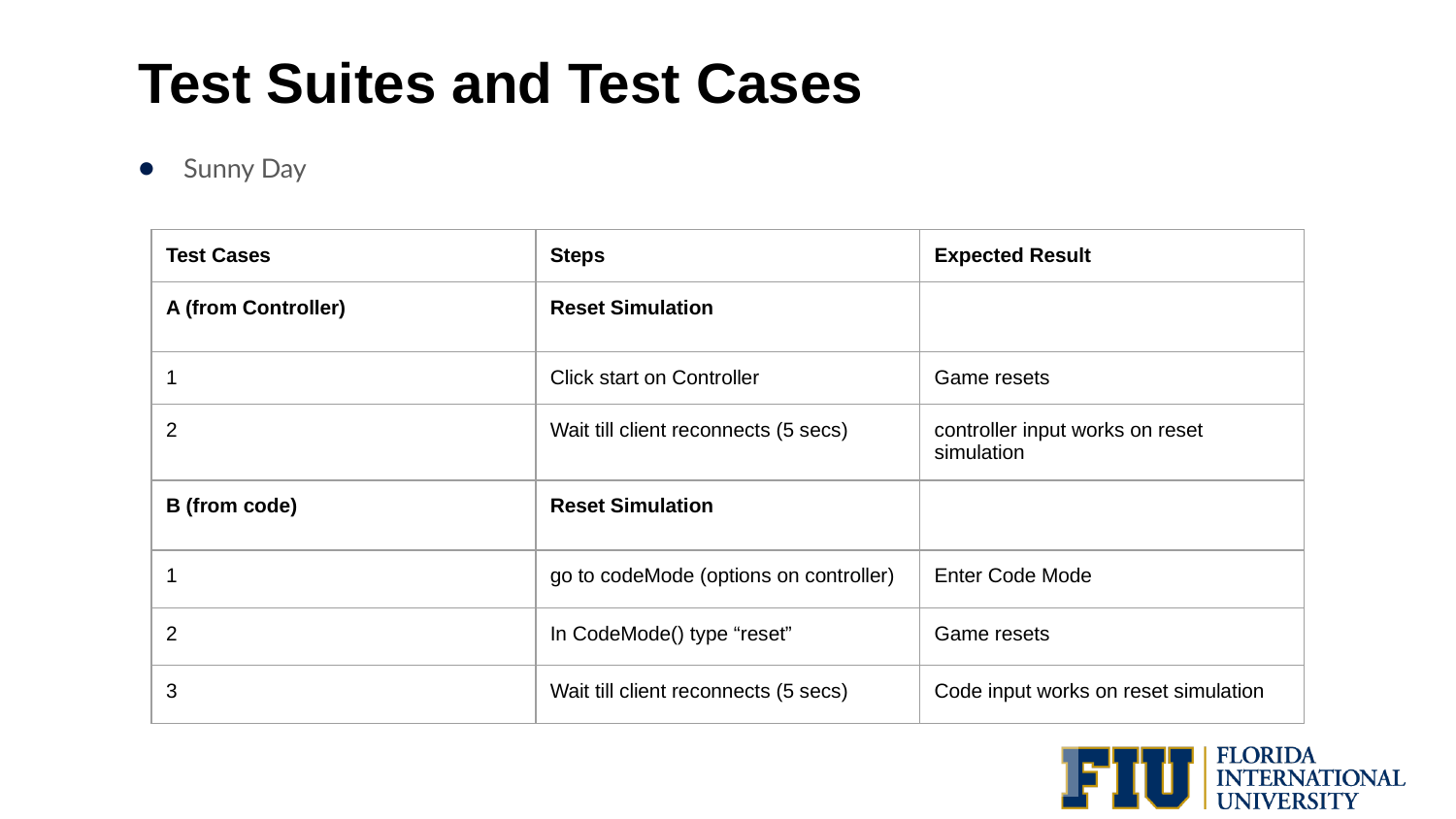

# Test Suites and Test Cases
Sunny Day

| Test Cases | Steps | Expected Result |
| --- | --- | --- |
| A (from Controller) | Reset Simulation |  |
| 1 | Click start on Controller | Game resets |
| 2 | Wait till client reconnects (5 secs) | controller input works on reset simulation |
| B (from code) | Reset Simulation |  |
| 1 | go to codeMode (options on controller) | Enter Code Mode |
| 2 | In CodeMode() type “reset” | Game resets |
| 3 | Wait till client reconnects (5 secs) | Code input works on reset simulation |